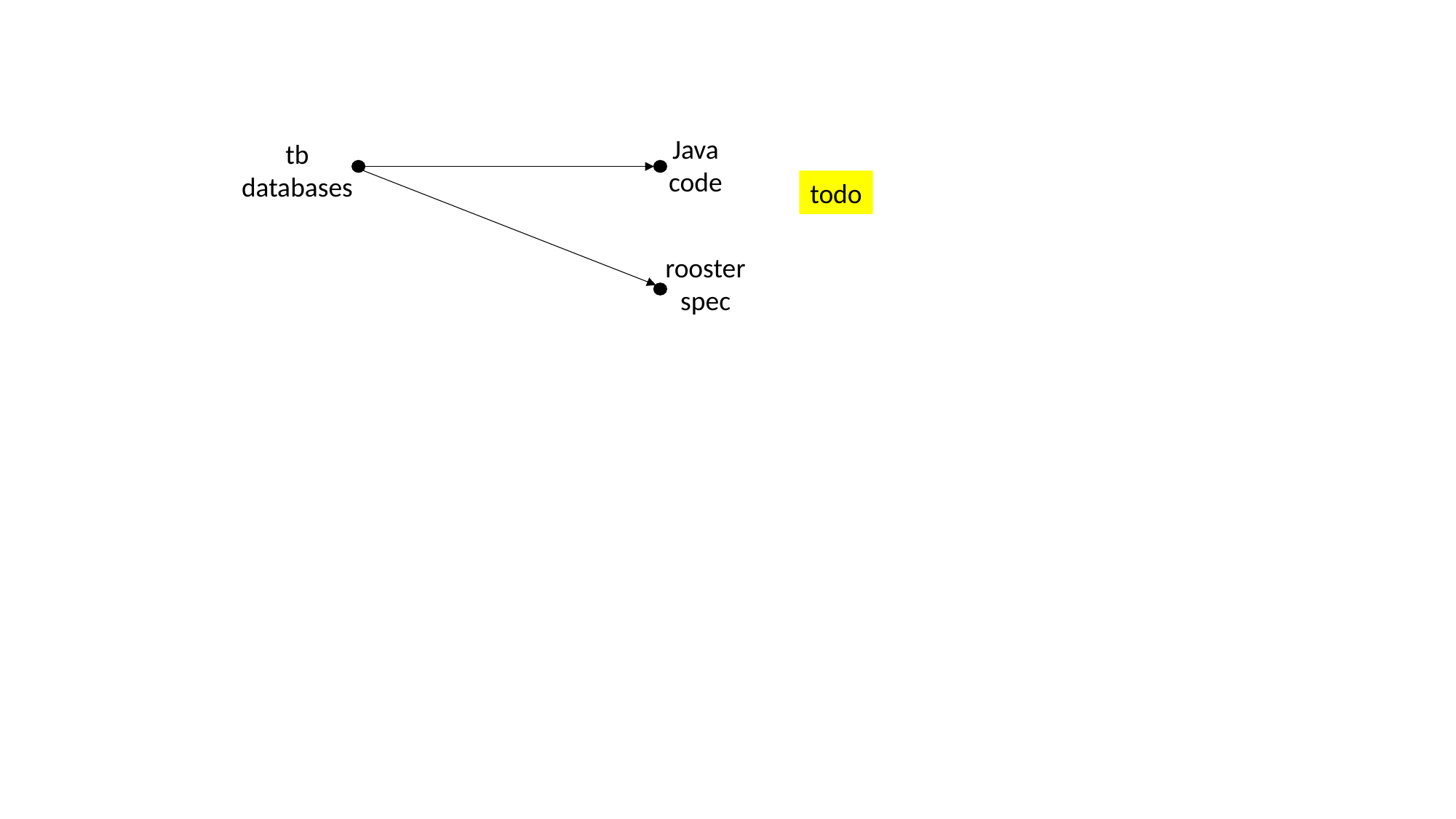

Java
code
tb
databases

rooster
spec

todo